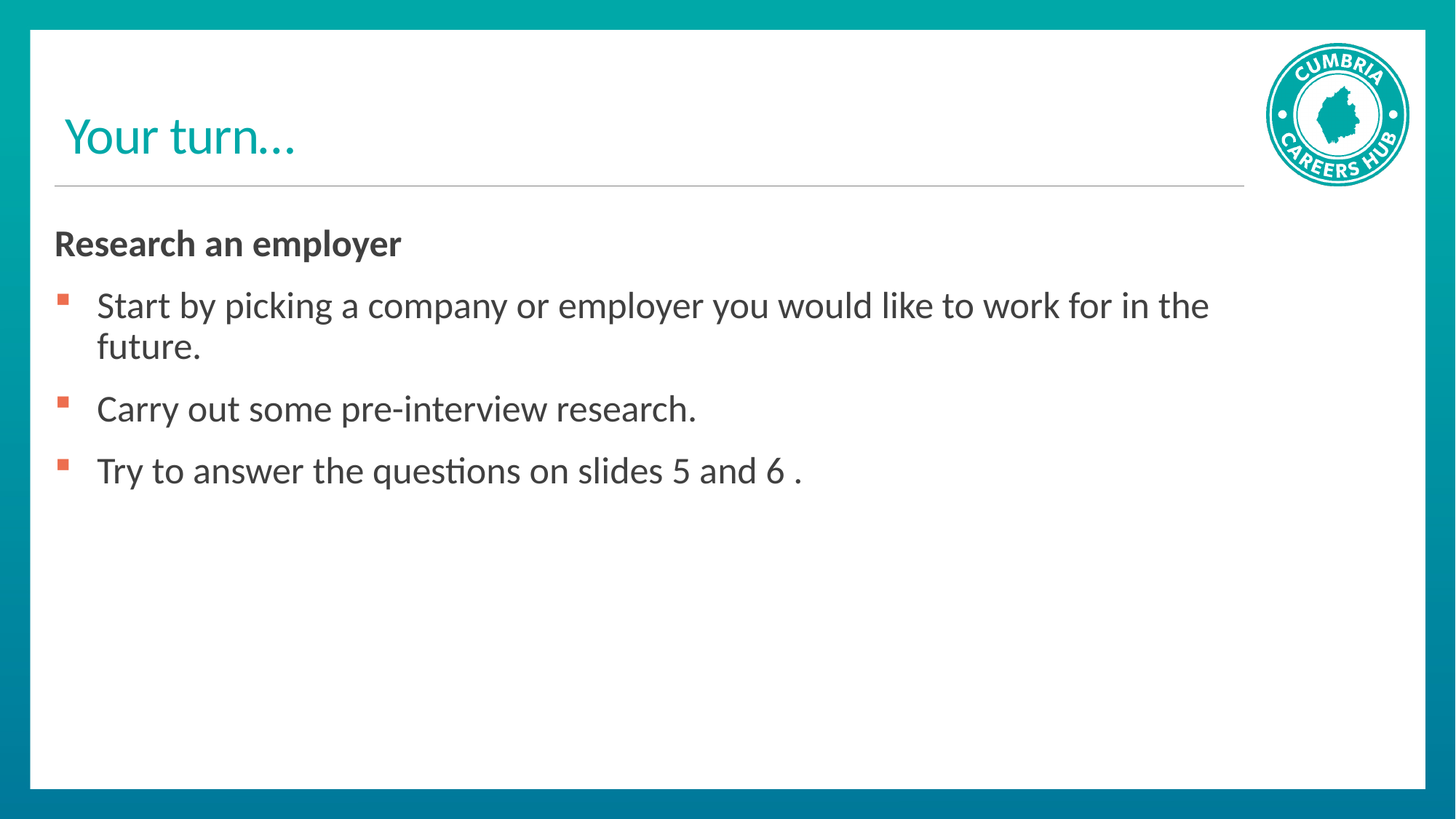

# Your turn…
Research an employer
Start by picking a company or employer you would like to work for in the future.
Carry out some pre-interview research.
Try to answer the questions on slides 5 and 6 .